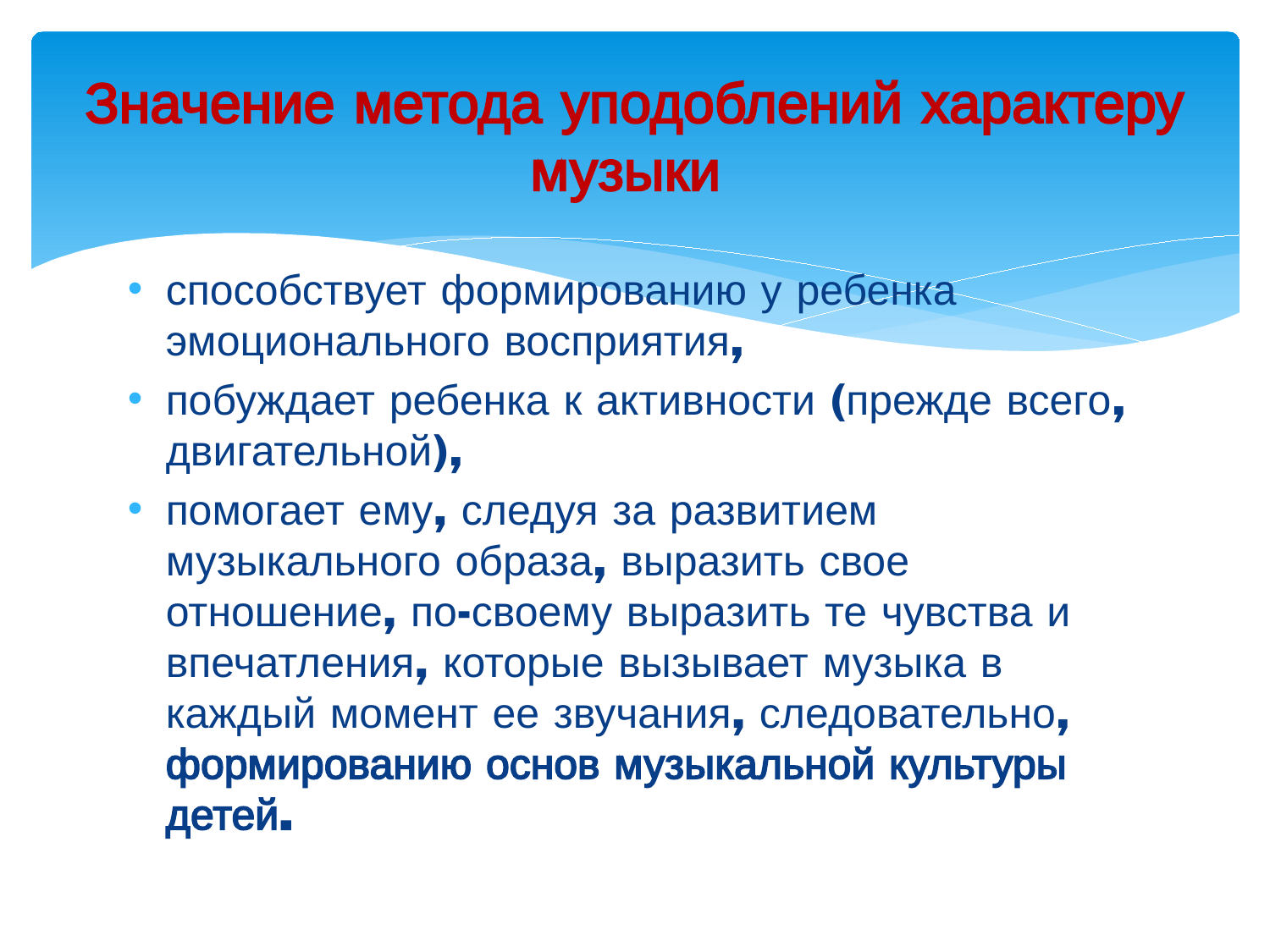

# Значение метода уподоблений характеру музыки
способствует формированию у ребенка эмоционального восприятия,
побуждает ребенка к активности (прежде всего, двигательной),
помогает ему, следуя за развитием музыкального образа, выразить свое отношение, по-своему выразить те чувства и впечатления, которые вызывает музыка в каждый момент ее звучания, следовательно, формированию основ музыкальной культуры детей.